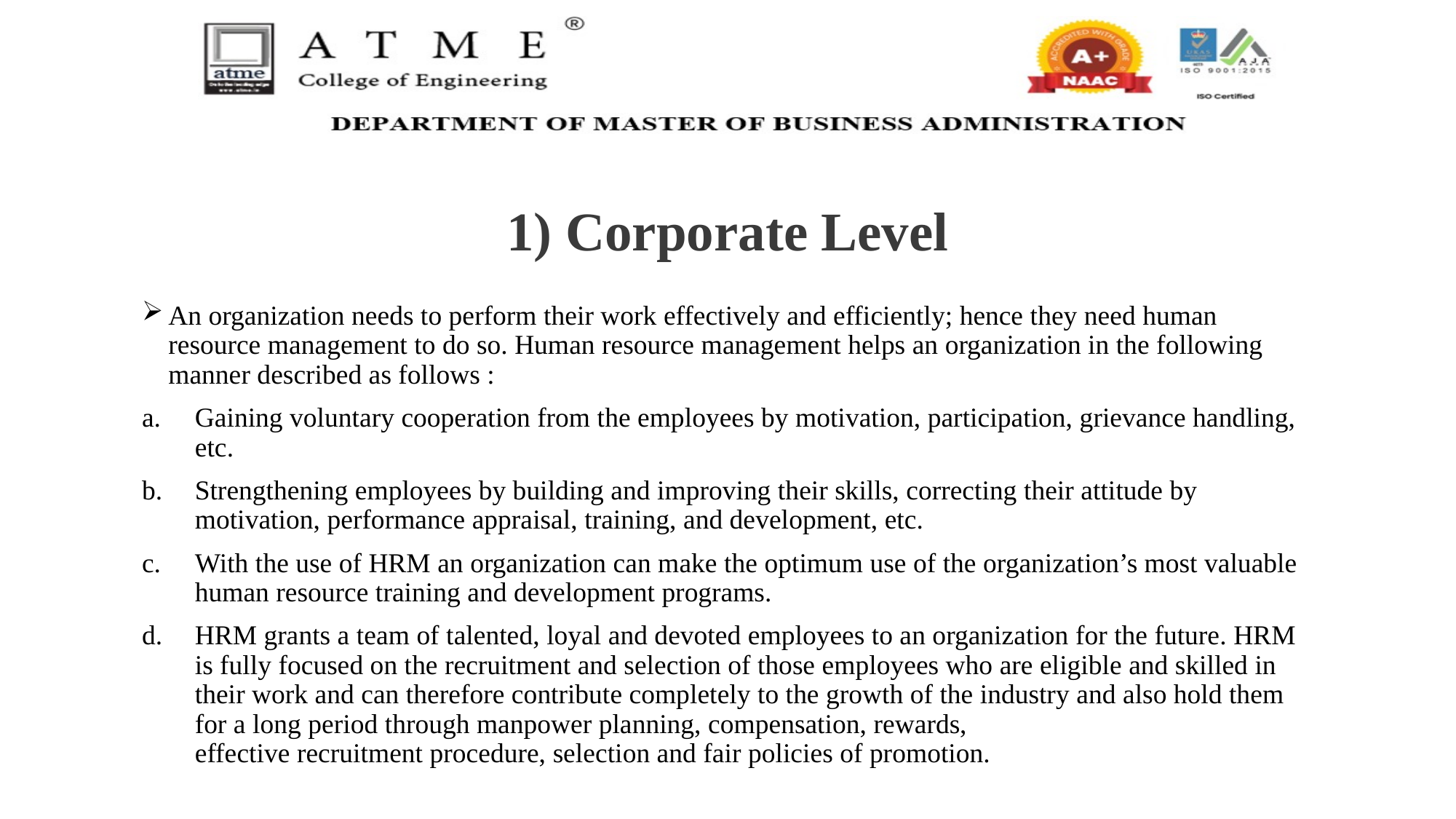

# 1) Corporate Level
An organization needs to perform their work effectively and efficiently; hence they need human resource management to do so. Human resource management helps an organization in the following manner described as follows :
Gaining voluntary cooperation from the employees by motivation, participation, grievance handling, etc.
Strengthening employees by building and improving their skills, correcting their attitude by motivation, performance appraisal, training, and development, etc.
With the use of HRM an organization can make the optimum use of the organization’s most valuable human resource training and development programs.
HRM grants a team of talented, loyal and devoted employees to an organization for the future. HRM is fully focused on the recruitment and selection of those employees who are eligible and skilled in their work and can therefore contribute completely to the growth of the industry and also hold them for a long period through manpower planning, compensation, rewards, effective recruitment procedure, selection and fair policies of promotion.